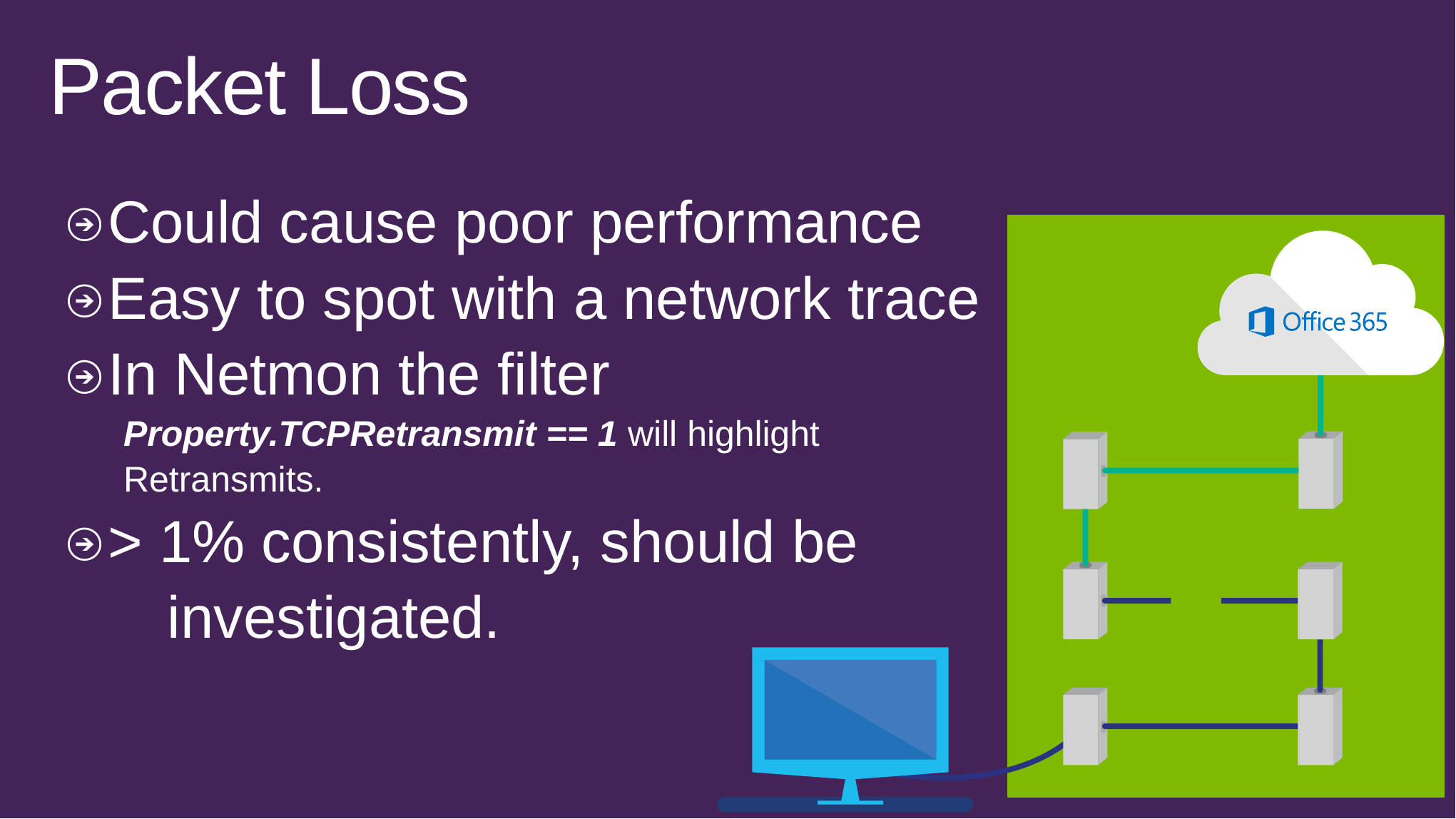

# Packet Loss
Could cause poor performance
Easy to spot with a network trace
In Netmon the filter
Property.TCPRetransmit == 1 will highlight
Retransmits.
> 1% consistently, should be
      investigated.